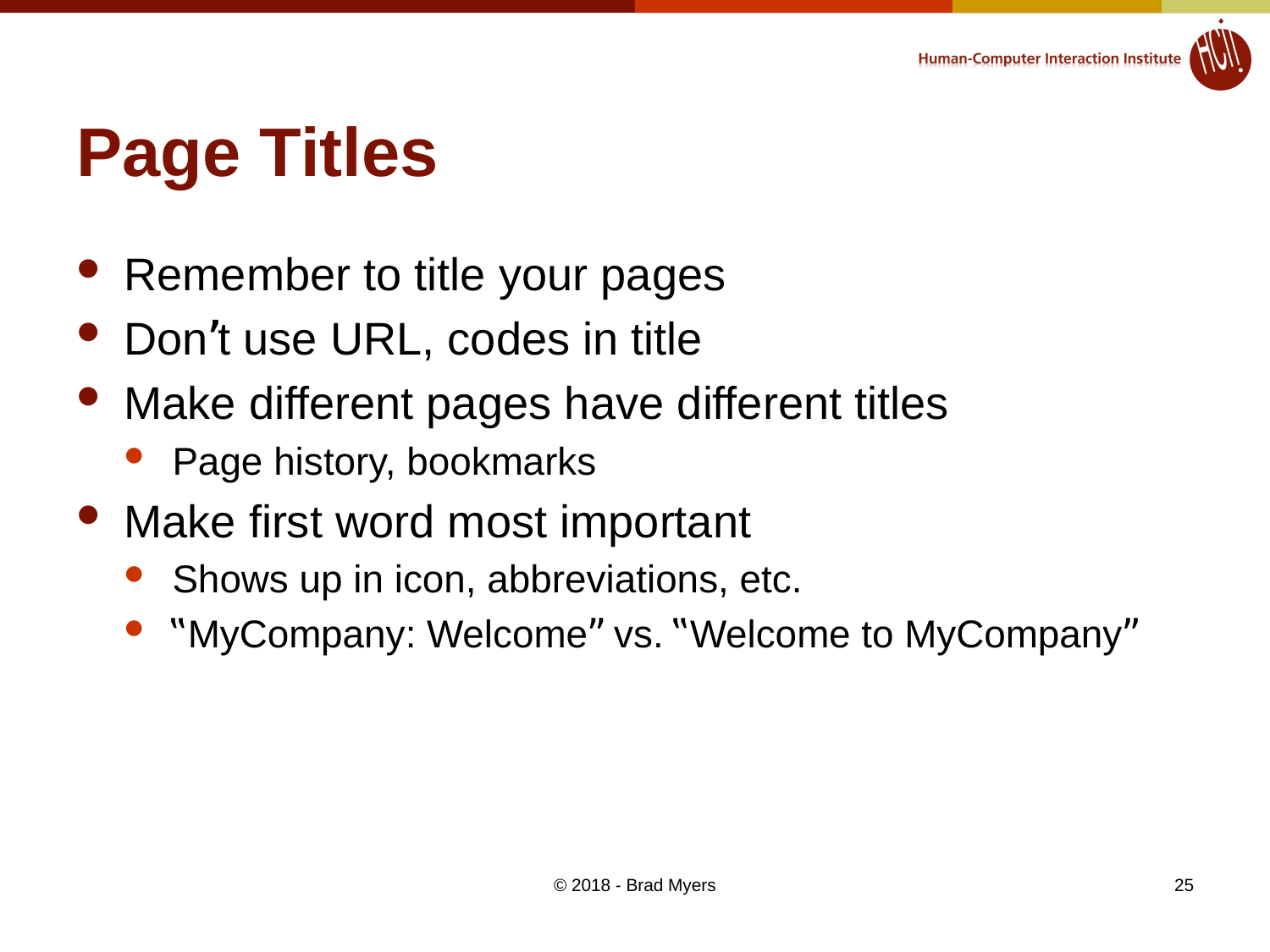

# Page Titles
Remember to title your pages
Don’t use URL, codes in title
Make different pages have different titles
Page history, bookmarks
Make first word most important
Shows up in icon, abbreviations, etc.
“MyCompany: Welcome” vs. “Welcome to MyCompany”
© 2018 - Brad Myers
25